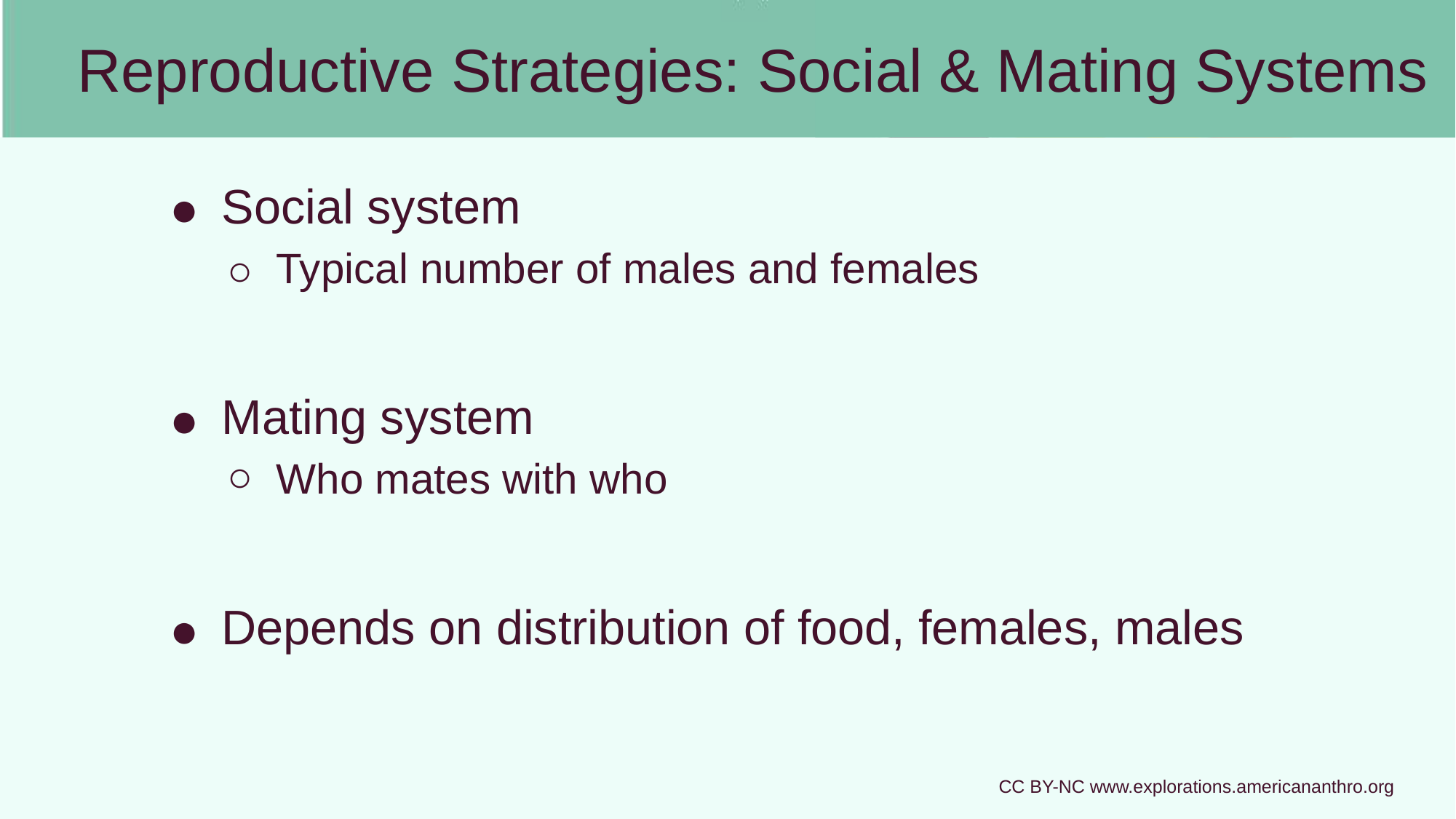

# Reproductive Strategies: Social & Mating Systems
Social system
Typical number of males and females

Mating system
Who mates with who

Depends on distribution of food, females, males